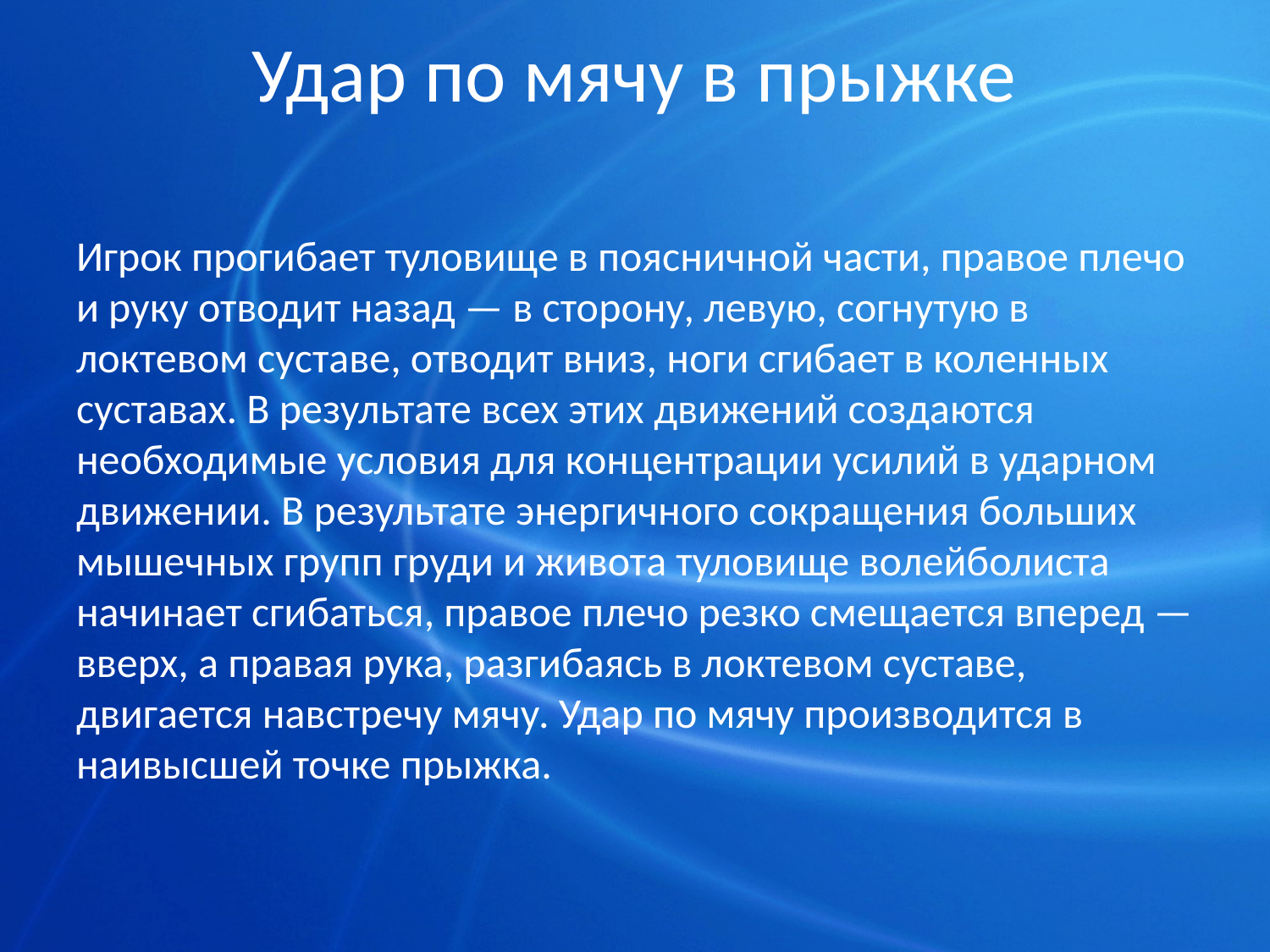

# Удар по мячу в прыжке
Игрок прогибает туловище в пояснич­ной части, правое плечо и руку отводит назад — в сто­рону, левую, согнутую в локтевом суставе, отводит вниз, ноги сгибает в коленных суставах. В результате всех этих движений создаются необходимые условия для концен­трации усилий в ударном движении. В результате энер­гичного сокращения больших мышечных групп груди и живота туловище волейболиста начинает сгибаться, правое плечо резко смещается вперед — вверх, а правая рука, разгибаясь в локтевом суставе, двигается навстре­чу мячу. Удар по мячу производится в наивысшей точке прыжка.